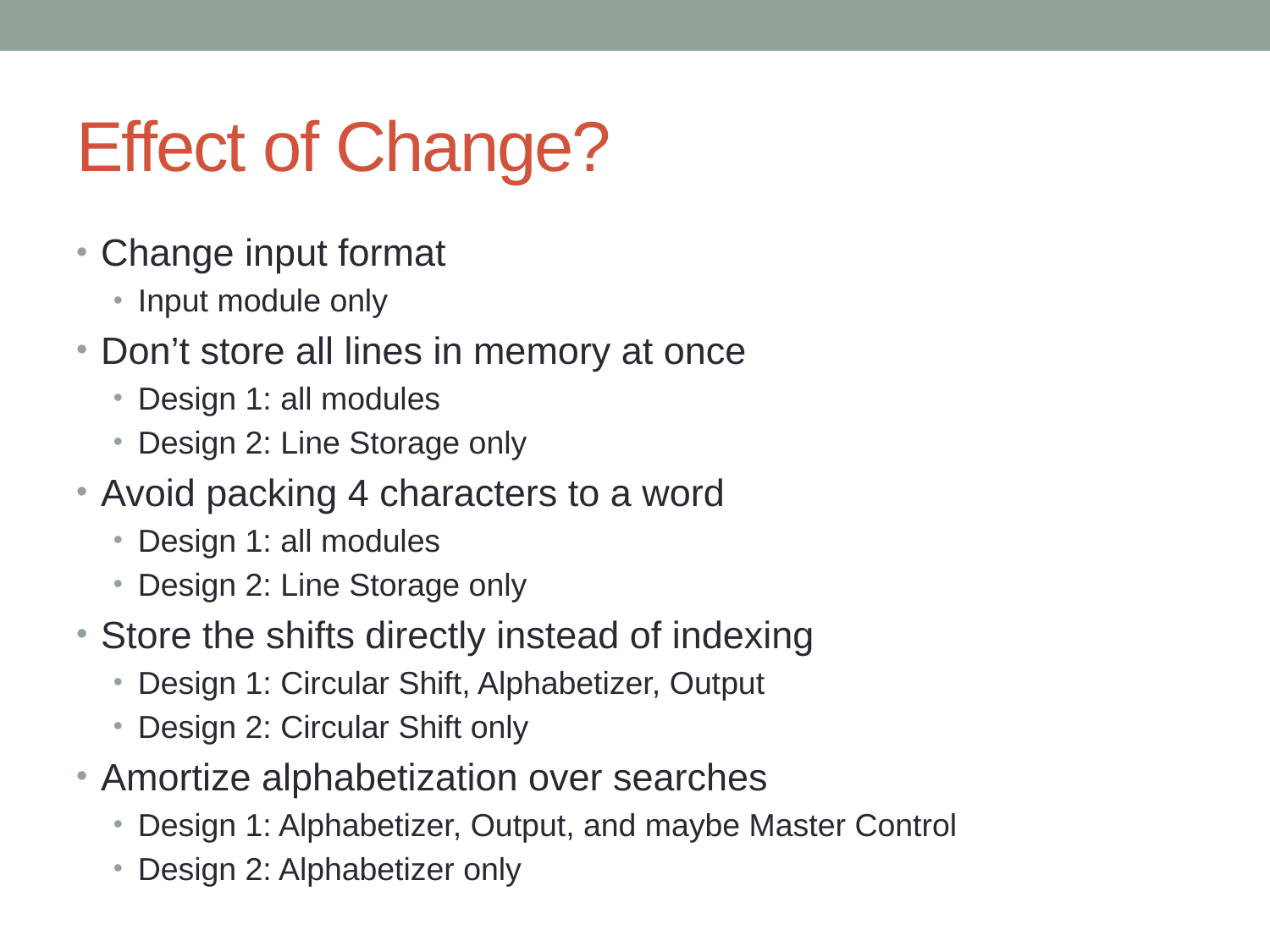

# Effect of Change?
Change input format
Input module only
Don’t store all lines in memory at once
Design 1: all modules
Design 2: Line Storage only
Avoid packing 4 characters to a word
Design 1: all modules
Design 2: Line Storage only
Store the shifts directly instead of indexing
Design 1: Circular Shift, Alphabetizer, Output
Design 2: Circular Shift only
Amortize alphabetization over searches
Design 1: Alphabetizer, Output, and maybe Master Control
Design 2: Alphabetizer only